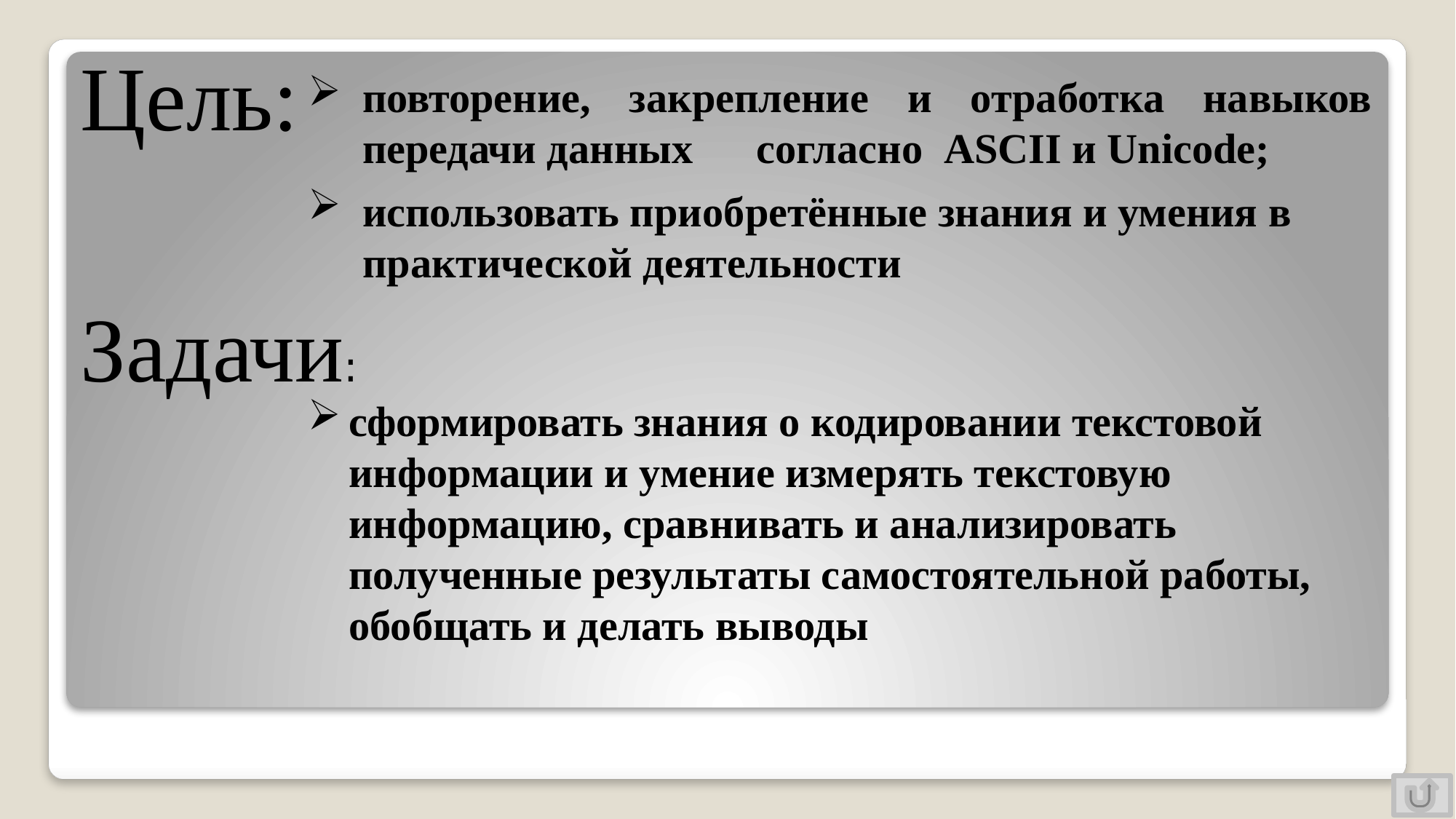

Цель:
повторение, закрепление и отработка навыков передачи данных      согласно  ASCII и Unicode;
использовать приобретённые знания и умения в практической деятельности
Задачи:
сформировать знания о кодировании текстовой информации и умение измерять текстовую информацию, сравнивать и анализировать полученные результаты самостоятельной работы, обобщать и делать выводы